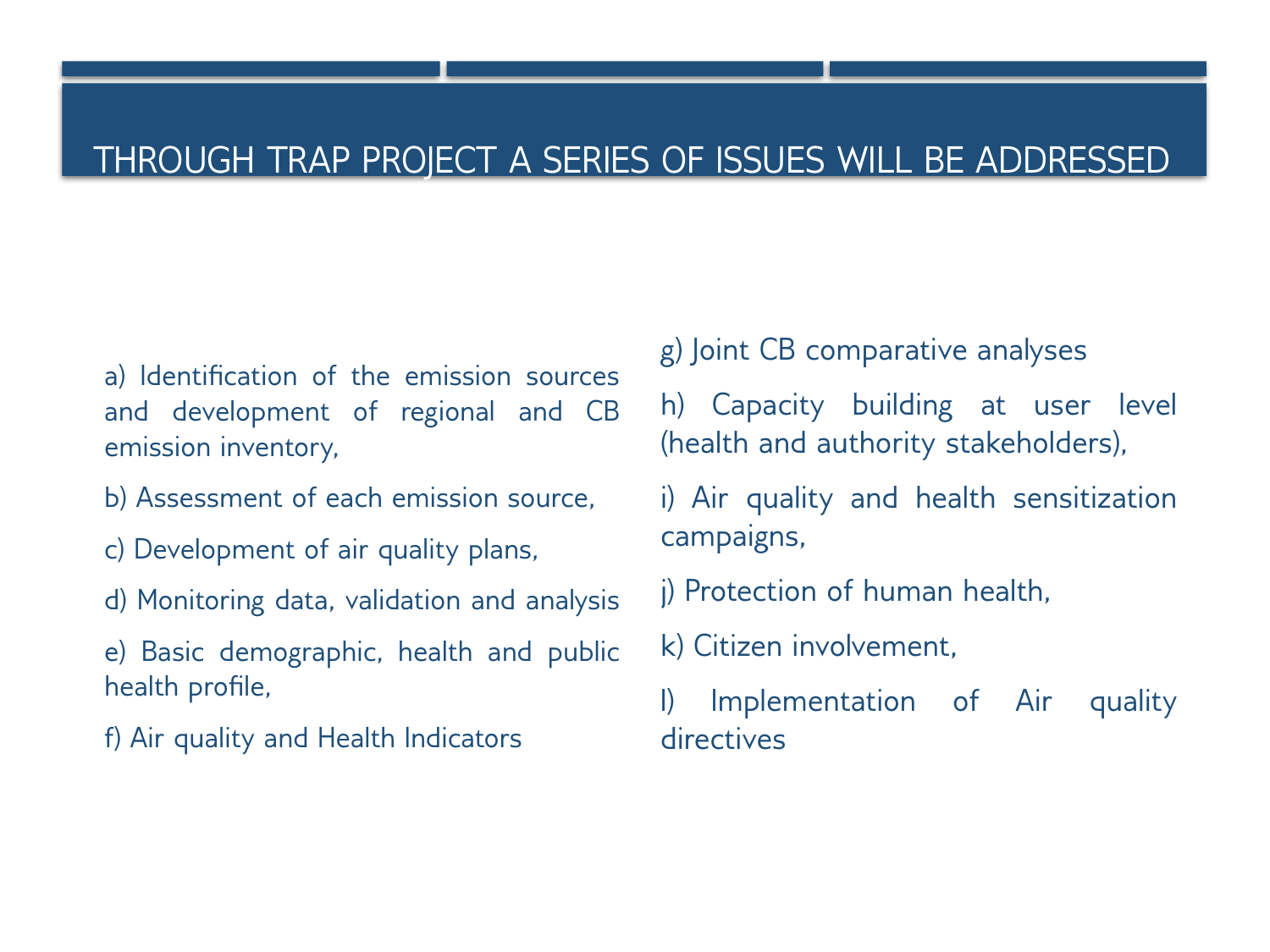

# Through TRAP project a series of issues will be addressed
g) Joint CB comparative analyses
h) Capacity building at user level (health and authority stakeholders),
i) Air quality and health sensitization campaigns,
j) Protection of human health,
k) Citizen involvement,
l) Implementation of Air quality directives
a) Identification of the emission sources and development of regional and CB emission inventory,
b) Assessment of each emission source,
c) Development of air quality plans,
d) Monitoring data, validation and analysis
e) Basic demographic, health and public health profile,
f) Air quality and Health Indicators